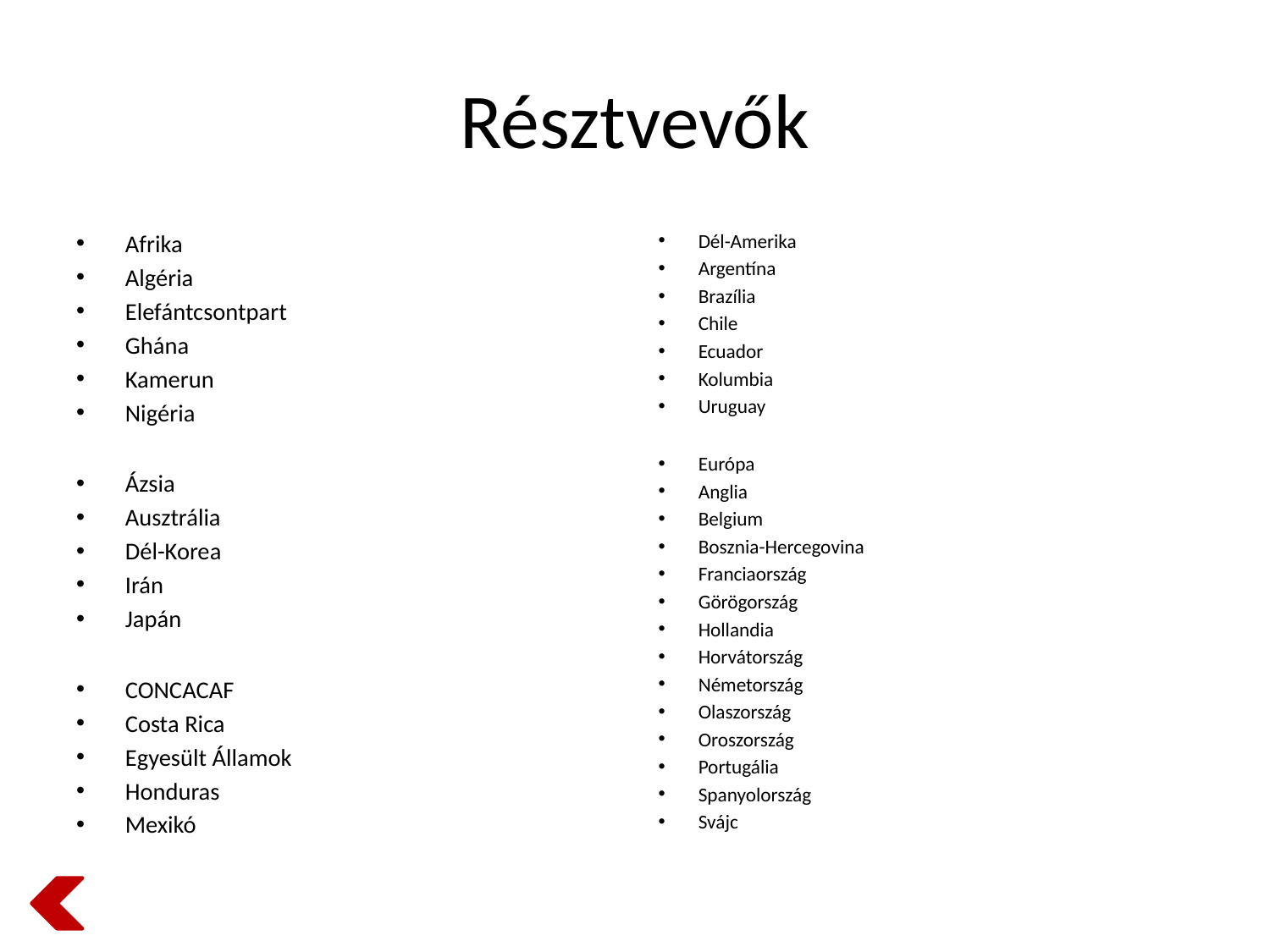

# Résztvevők
Afrika
Algéria
Elefántcsontpart
Ghána
Kamerun
Nigéria

Ázsia
Ausztrália
Dél-Korea
Irán
Japán

CONCACAF
Costa Rica
Egyesült Államok
Honduras
Mexikó

Dél-Amerika
Argentína
Brazília
Chile
Ecuador
Kolumbia
Uruguay

Európa
Anglia
Belgium
Bosznia-Hercegovina
Franciaország
Görögország
Hollandia
Horvátország
Németország
Olaszország
Oroszország
Portugália
Spanyolország
Svájc